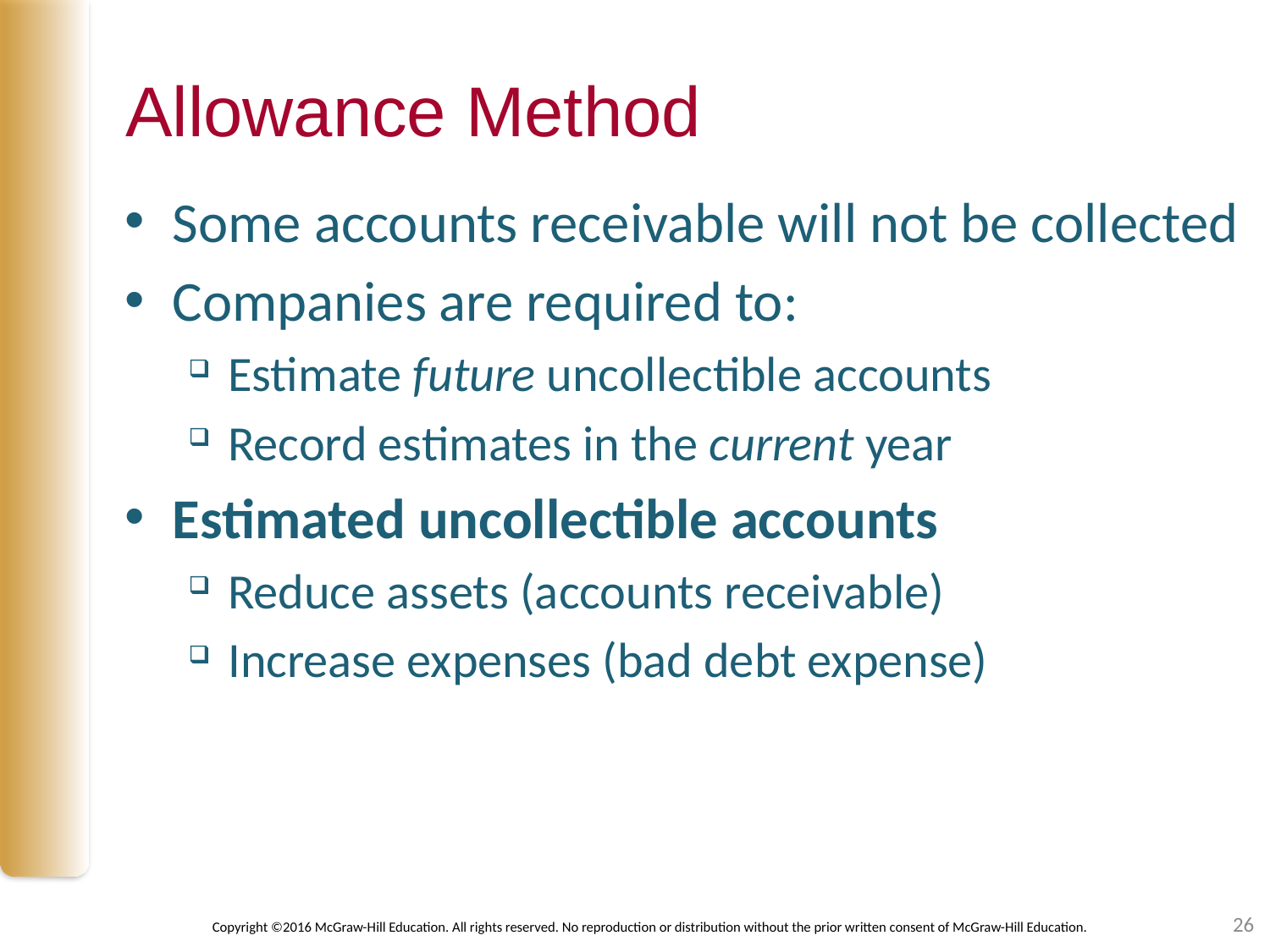

# Allowance Method
Some accounts receivable will not be collected
Companies are required to:
Estimate future uncollectible accounts
Record estimates in the current year
Estimated uncollectible accounts
Reduce assets (accounts receivable)
Increase expenses (bad debt expense)
26
Copyright ©2016 McGraw-Hill Education. All rights reserved. No reproduction or distribution without the prior written consent of McGraw-Hill Education.